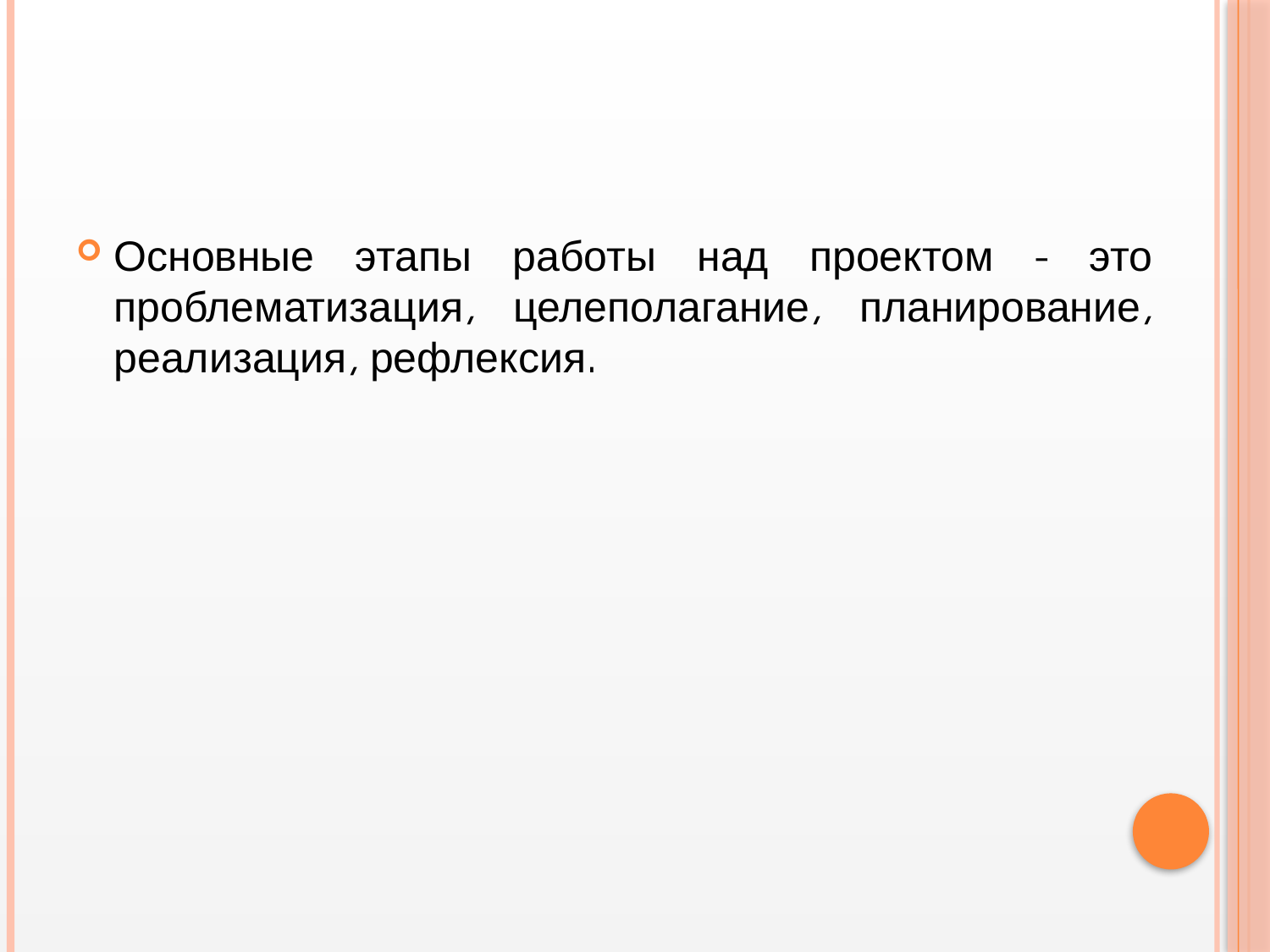

#
Основные этапы работы над проектом - это проблематизация, целеполагание, планирование, реализация, рефлексия.